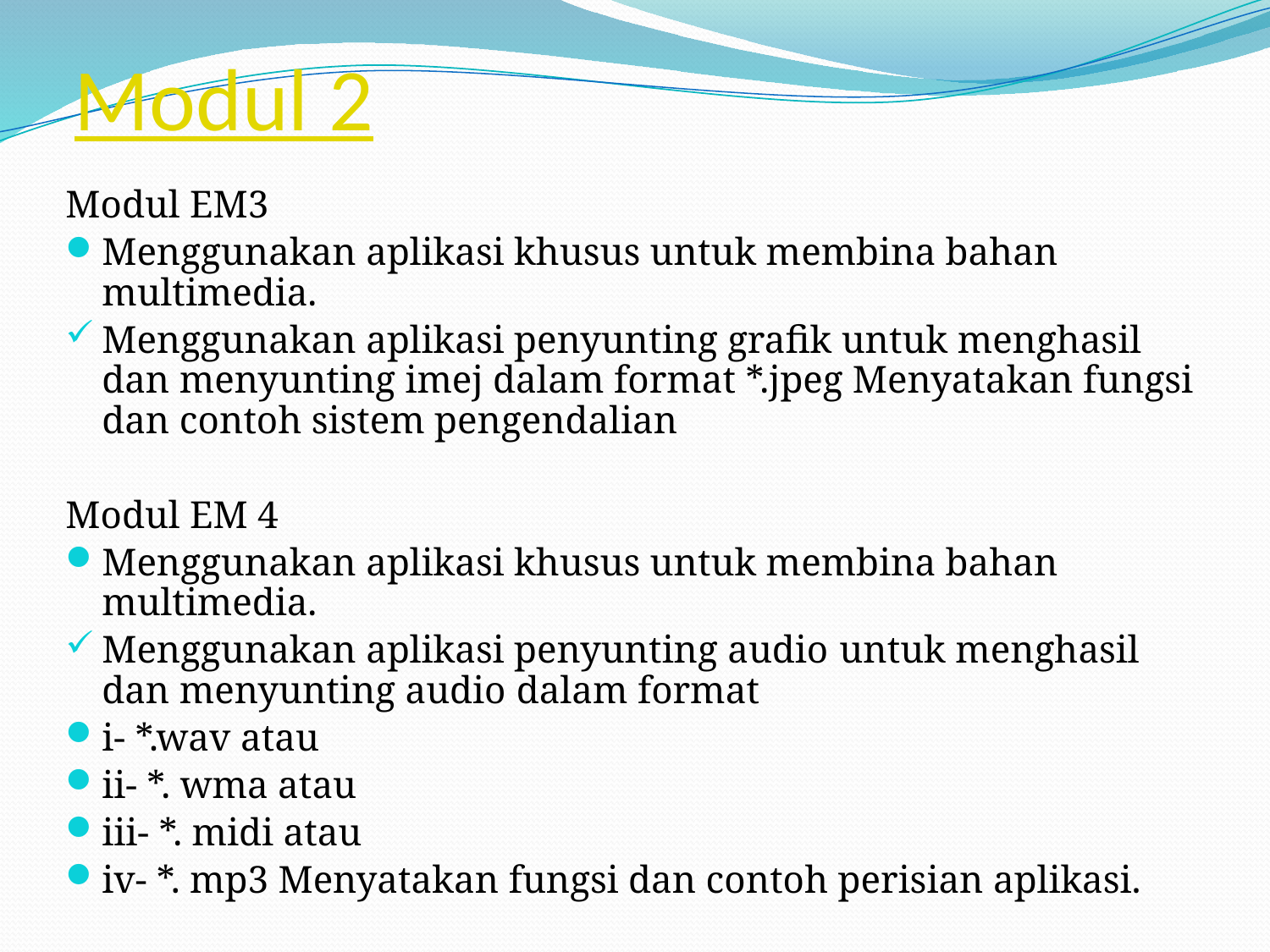

# Modul 2
Modul EM3
Menggunakan aplikasi khusus untuk membina bahan multimedia.
Menggunakan aplikasi penyunting grafik untuk menghasil dan menyunting imej dalam format *.jpeg Menyatakan fungsi dan contoh sistem pengendalian

Modul EM 4
Menggunakan aplikasi khusus untuk membina bahan multimedia.
Menggunakan aplikasi penyunting audio untuk menghasil dan menyunting audio dalam format
i- *.wav atau
ii- *. wma atau
iii- *. midi atau
iv- *. mp3 Menyatakan fungsi dan contoh perisian aplikasi.